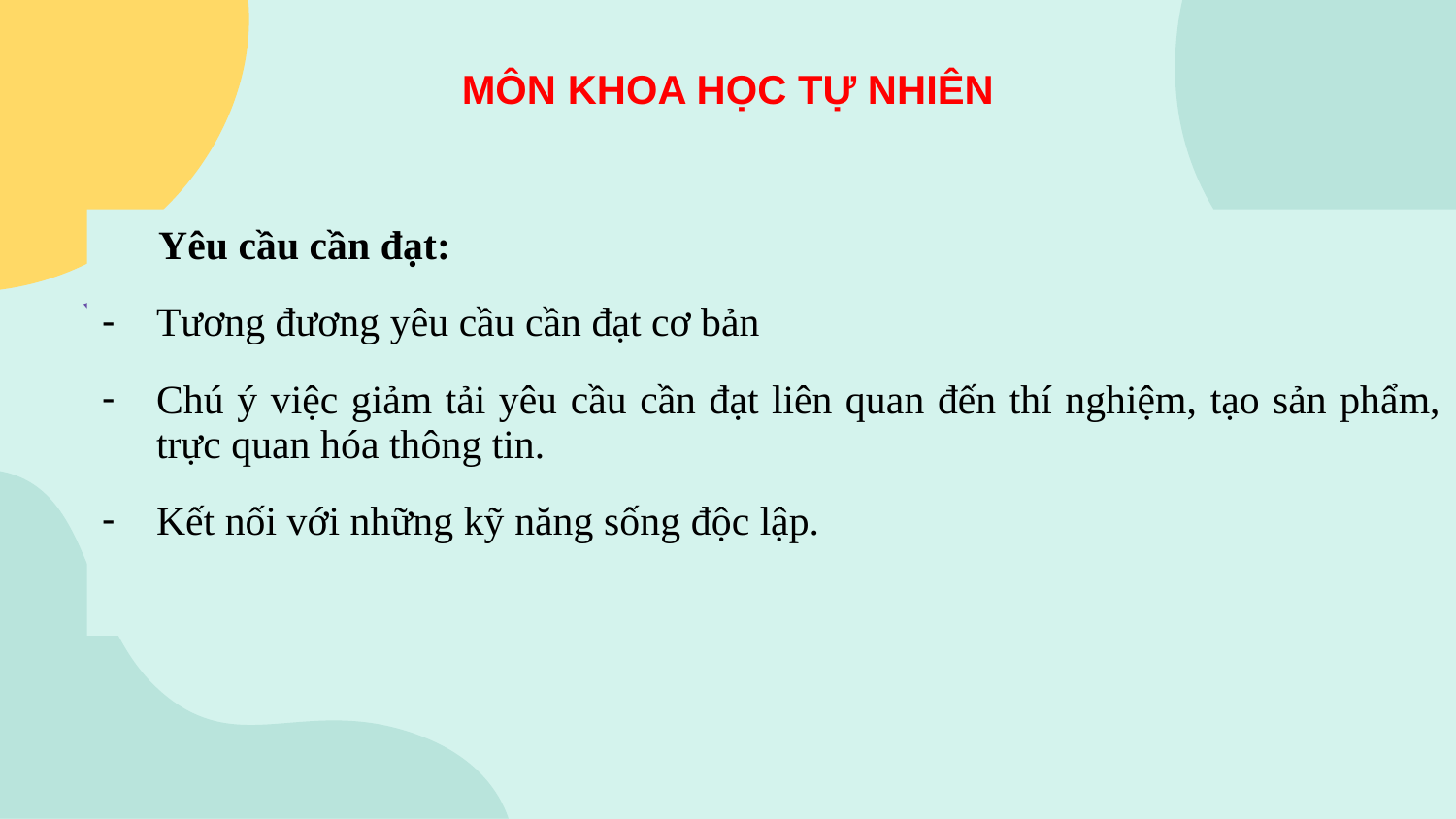

MÔN KHOA HỌC TỰ NHIÊN
Yêu cầu cần đạt:
Tương đương yêu cầu cần đạt cơ bản
Chú ý việc giảm tải yêu cầu cần đạt liên quan đến thí nghiệm, tạo sản phẩm, trực quan hóa thông tin.
Kết nối với những kỹ năng sống độc lập.